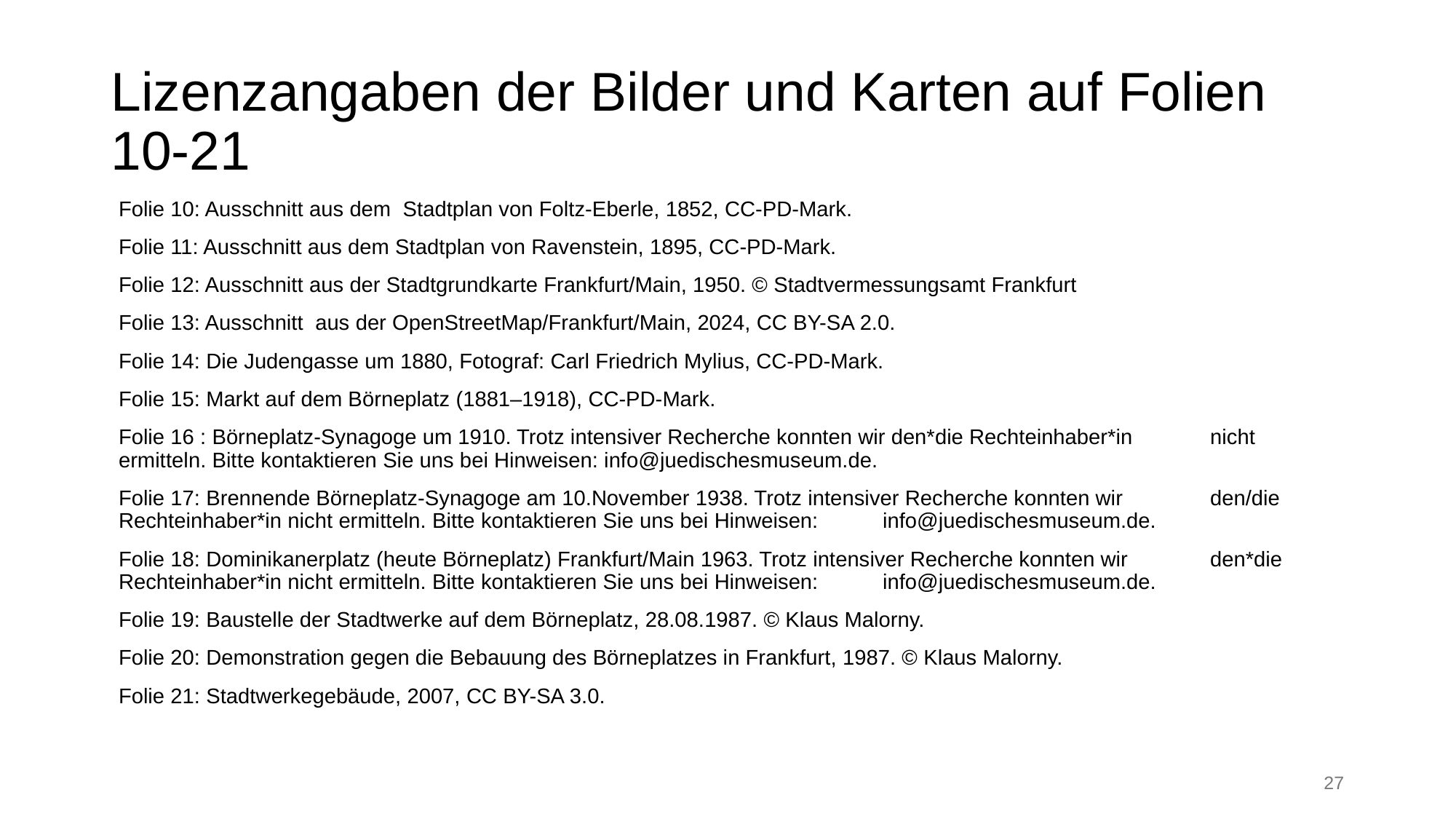

# Lizenzangaben der Bilder und Karten auf Folien 10-21
Folie 10: Ausschnitt aus dem  Stadtplan von Foltz-Eberle, 1852, CC-PD-Mark.
Folie 11: Ausschnitt aus dem Stadtplan von Ravenstein, 1895, CC-PD-Mark.
Folie 12: Ausschnitt aus der Stadtgrundkarte Frankfurt/Main, 1950. © Stadtvermessungsamt Frankfurt
Folie 13: Ausschnitt  aus der OpenStreetMap/Frankfurt/Main, 2024, CC BY-SA 2.0.
Folie 14: Die Judengasse um 1880, Fotograf: Carl Friedrich Mylius, CC-PD-Mark.
Folie 15: Markt auf dem Börneplatz (1881–1918), CC-PD-Mark.
Folie 16 : Börneplatz-Synagoge um 1910. Trotz intensiver Recherche konnten wir den*die Rechteinhaber*in 	nicht ermitteln. Bitte kontaktieren Sie uns bei Hinweisen: info@juedischesmuseum.de.
Folie 17: Brennende Börneplatz-Synagoge am 10.November 1938. Trotz intensiver Recherche konnten wir 	den/die Rechteinhaber*in nicht ermitteln. Bitte kontaktieren Sie uns bei Hinweisen: 	info@juedischesmuseum.de.
Folie 18: Dominikanerplatz (heute Börneplatz) Frankfurt/Main 1963. Trotz intensiver Recherche konnten wir 	den*die Rechteinhaber*in nicht ermitteln. Bitte kontaktieren Sie uns bei Hinweisen: 	info@juedischesmuseum.de.
Folie 19: Baustelle der Stadtwerke auf dem Börneplatz, 28.08.1987. © Klaus Malorny.
Folie 20: Demonstration gegen die Bebauung des Börneplatzes in Frankfurt, 1987. © Klaus Malorny.
Folie 21: Stadtwerkegebäude, 2007, CC BY-SA 3.0.

27